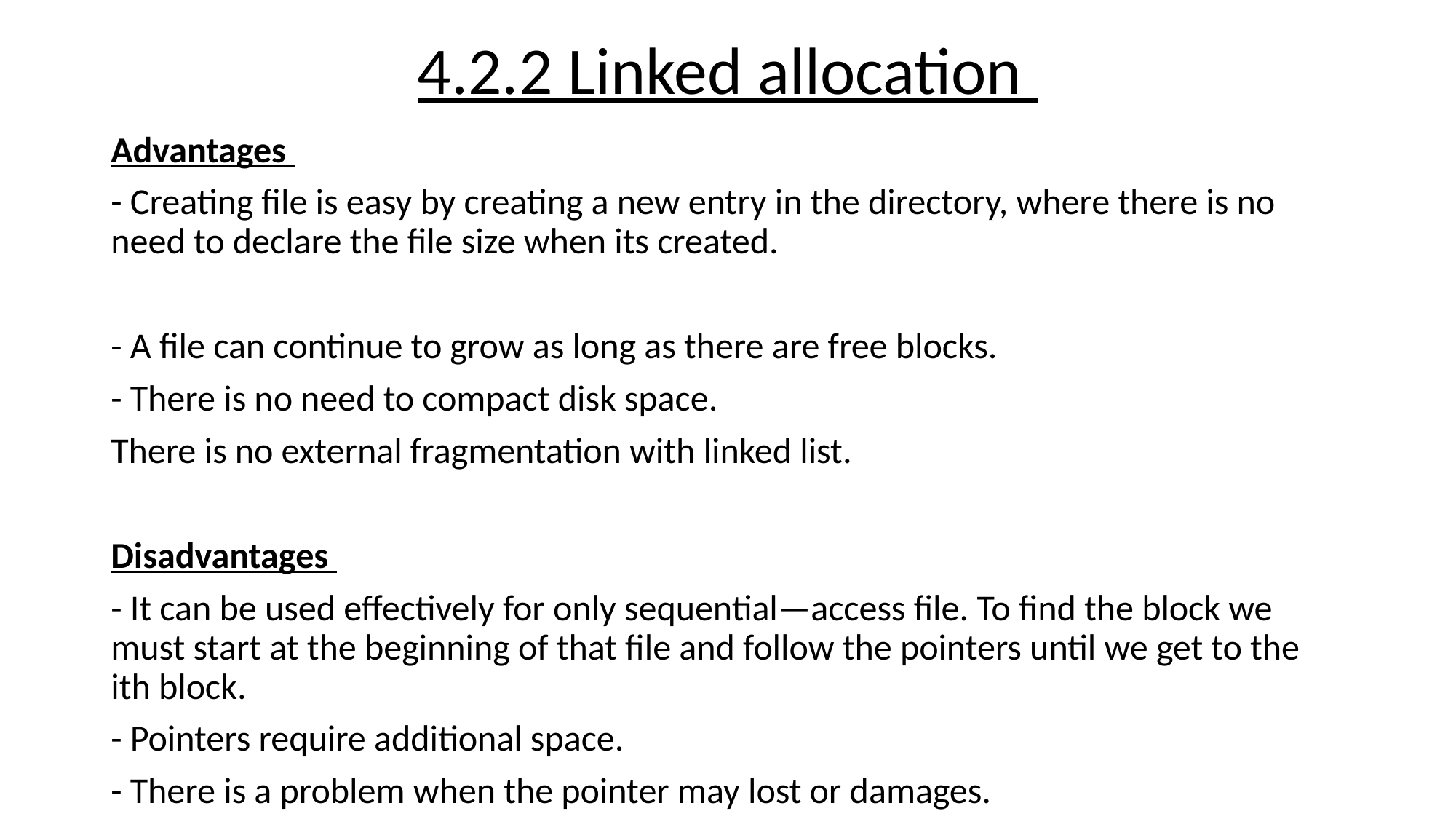

# 4.2.2 Linked allocation

Advantages
- Creating file is easy by creating a new entry in the directory, where there is no need to declare the file size when its created.

- A file can continue to grow as long as there are free blocks.
- There is no need to compact disk space.
There is no external fragmentation with linked list.

Disadvantages
- It can be used effectively for only sequential—access file. To find the block we must start at the beginning of that file and follow the pointers until we get to the ith block.
- Pointers require additional space.
- There is a problem when the pointer may lost or damages.